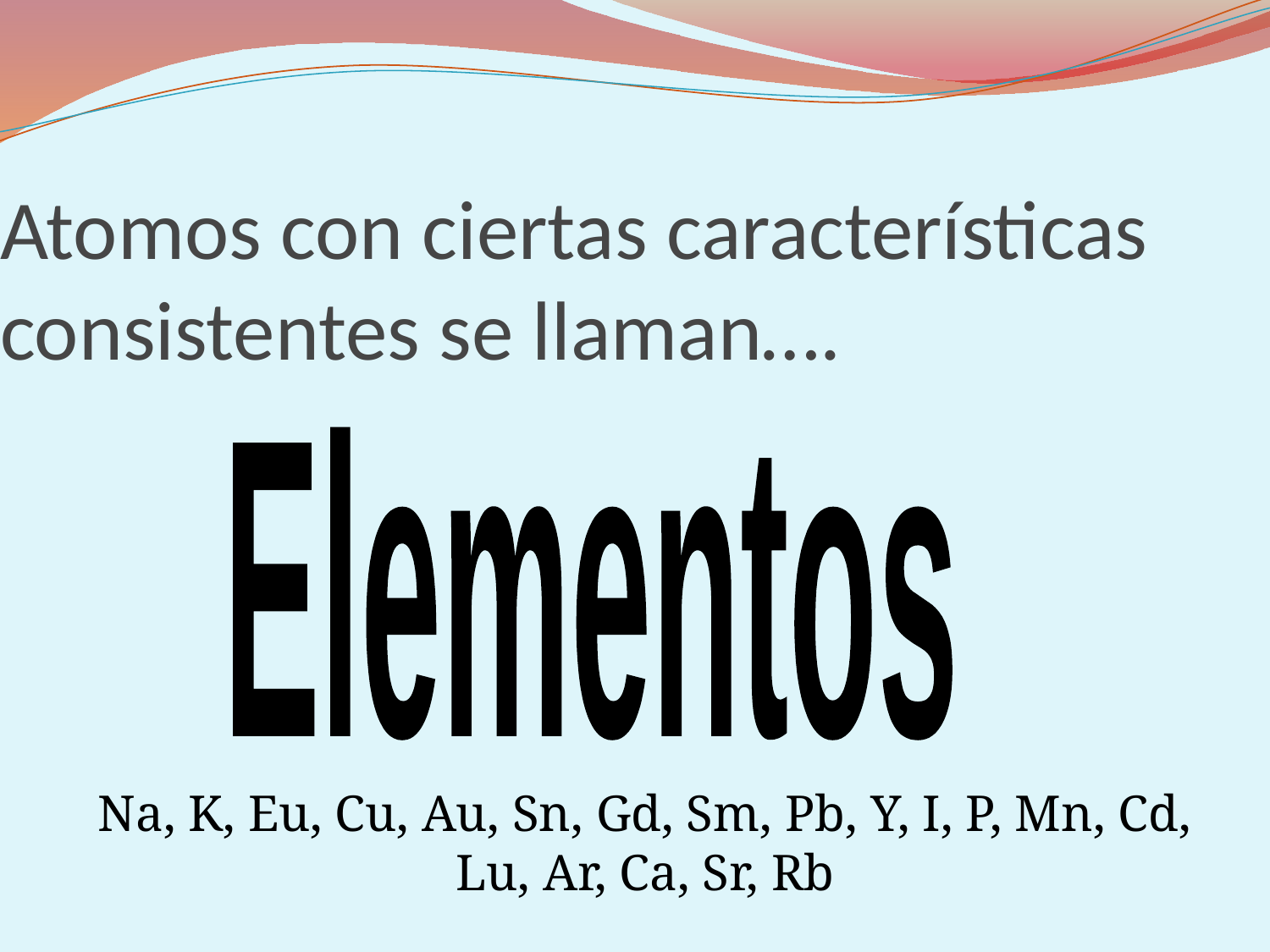

Atomos con ciertas características consistentes se llaman….
Elementos
Na, K, Eu, Cu, Au, Sn, Gd, Sm, Pb, Y, I, P, Mn, Cd, Lu, Ar, Ca, Sr, Rb